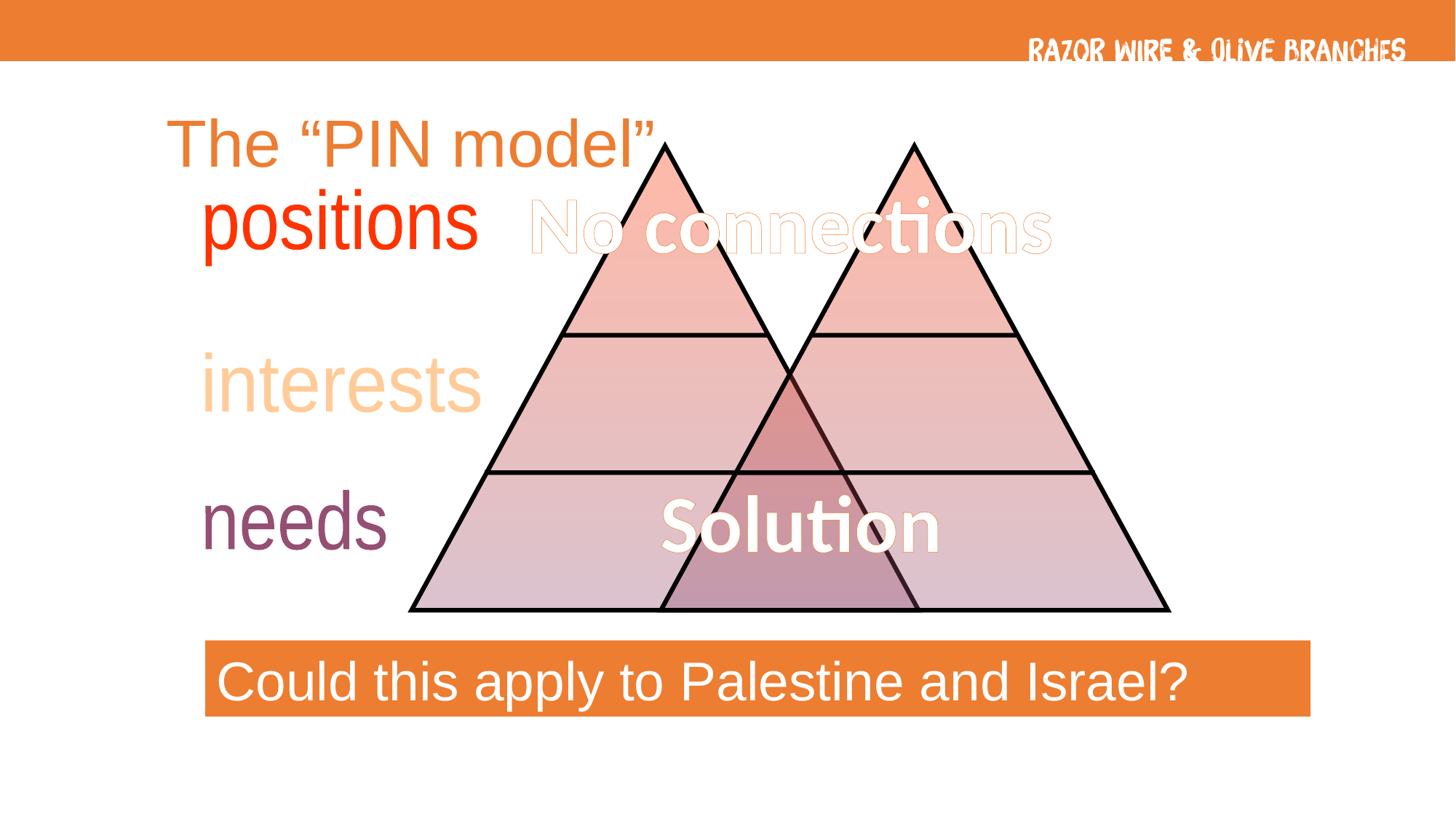

The “PIN model”

No connections
positions
interests
Solution
needs
Could this apply to Palestine and Israel?